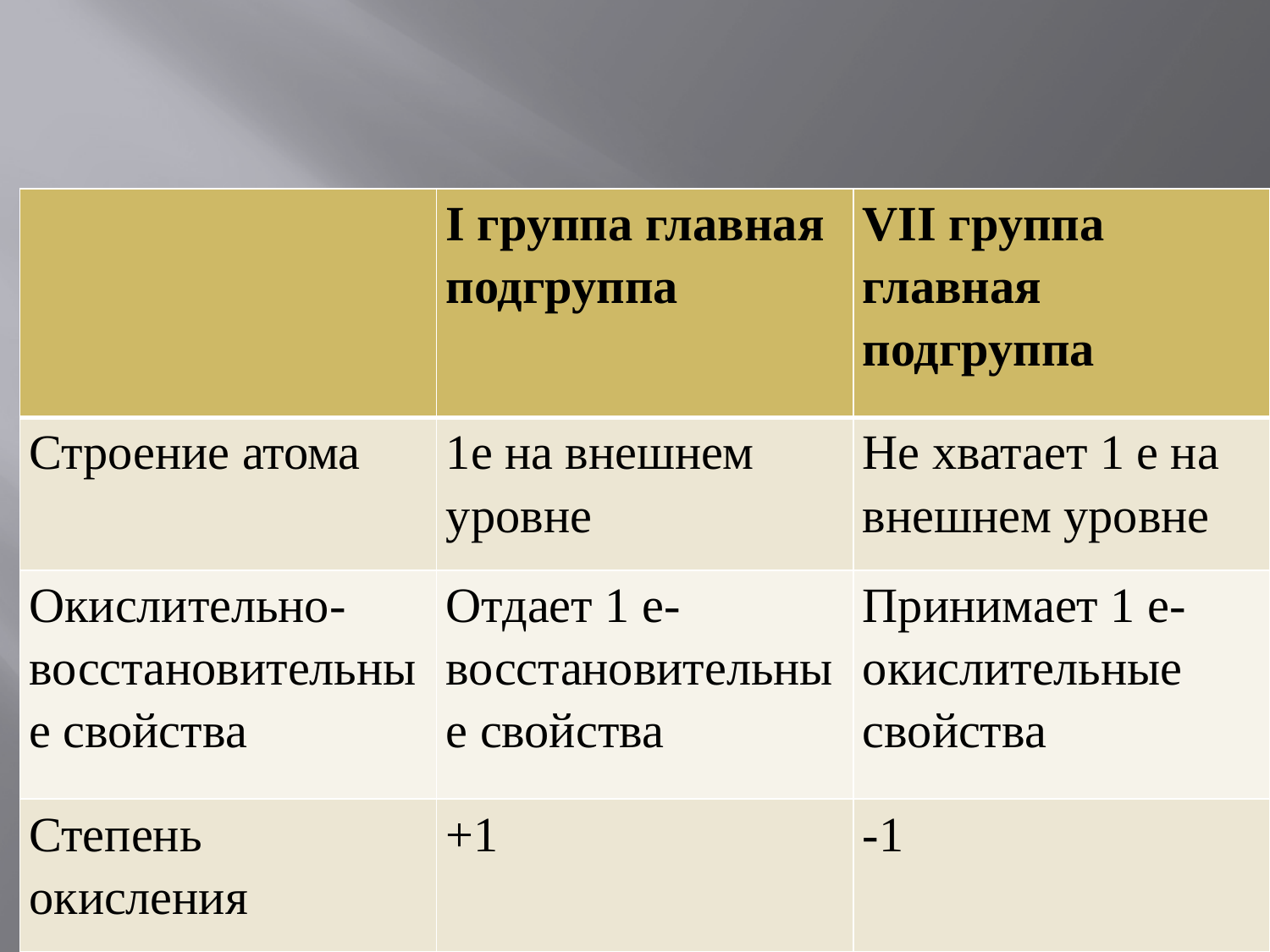

#
|  | I группа главная подгруппа | VII группа главная подгруппа |
| --- | --- | --- |
| Строение атома | 1е на внешнем уровне | Не хватает 1 е на внешнем уровне |
| Окислительно-восстановительные свойства | Отдает 1 е- восстановительные свойства | Принимает 1 е- окислительные свойства |
| Степень окисления | +1 | -1 |